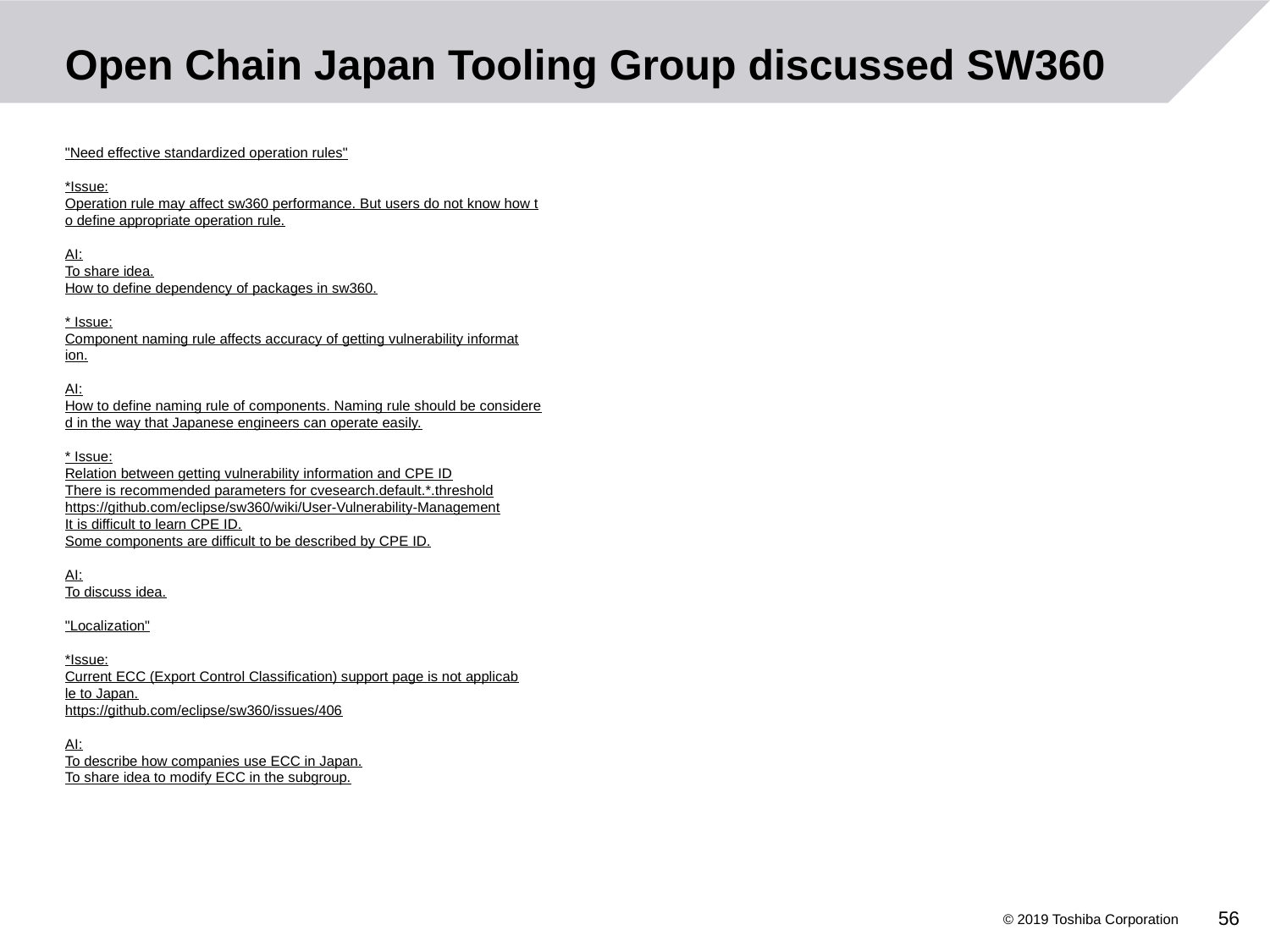

# Open Chain Japan Tooling Group discussed SW360
"Need effective standardized operation rules"

*Issue:
Operation rule may affect sw360 performance. But users do not know how t
o define appropriate operation rule.

AI:
To share idea.
How to define dependency of packages in sw360.

* Issue:
Component naming rule affects accuracy of getting vulnerability informat
ion.

AI:
How to define naming rule of components. Naming rule should be considere
d in the way that Japanese engineers can operate easily.

* Issue:
Relation between getting vulnerability information and CPE ID
There is recommended parameters for cvesearch.default.*.threshold
https://github.com/eclipse/sw360/wiki/User-Vulnerability-Management
It is difficult to learn CPE ID.
Some components are difficult to be described by CPE ID.

AI:
To discuss idea.

"Localization"

*Issue:
Current ECC (Export Control Classification) support page is not applicab
le to Japan.
https://github.com/eclipse/sw360/issues/406

AI:
To describe how companies use ECC in Japan.
To share idea to modify ECC in the subgroup.